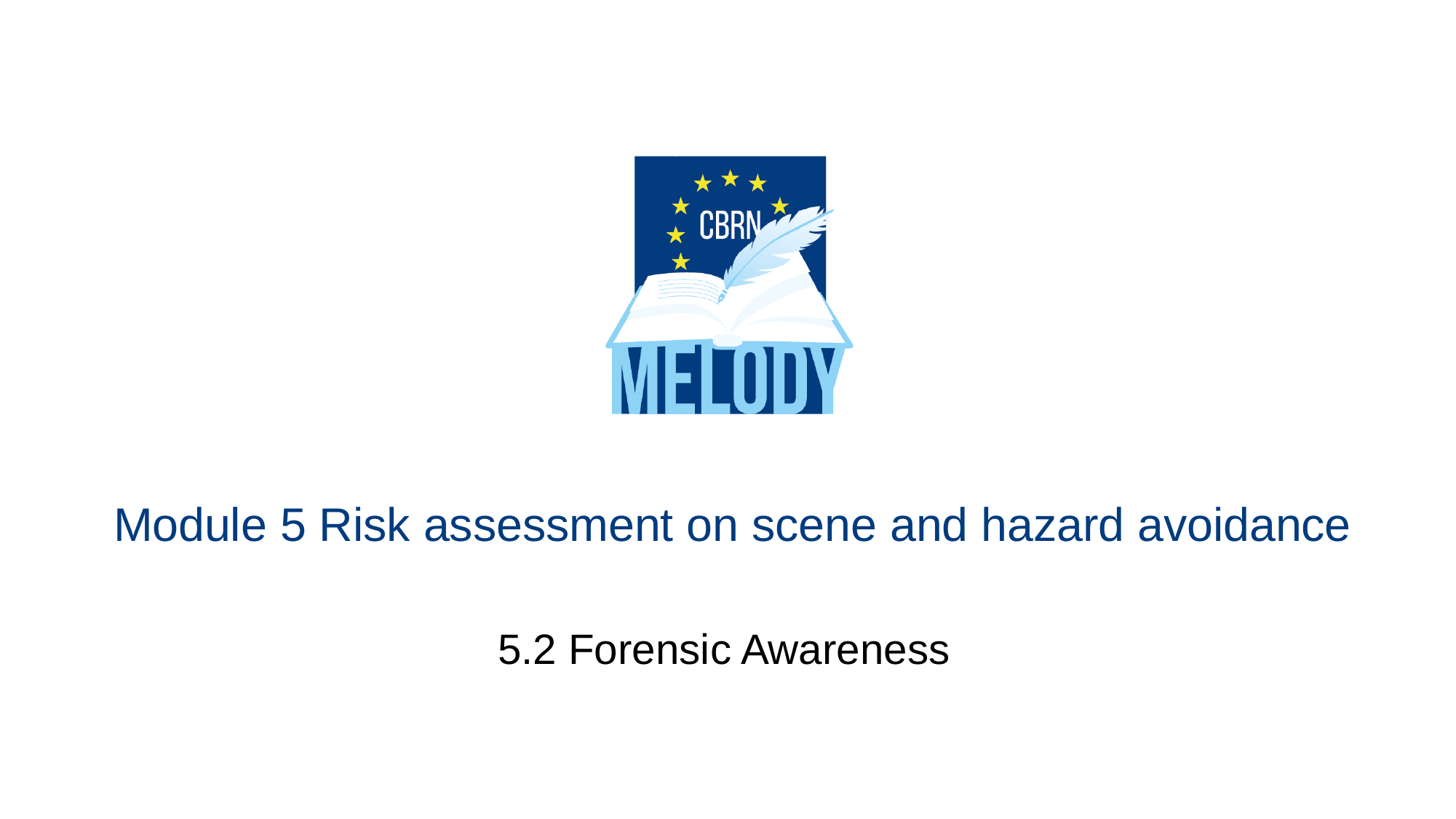

# Module 5 Risk assessment on scene and hazard avoidance
5.2 Forensic Awareness